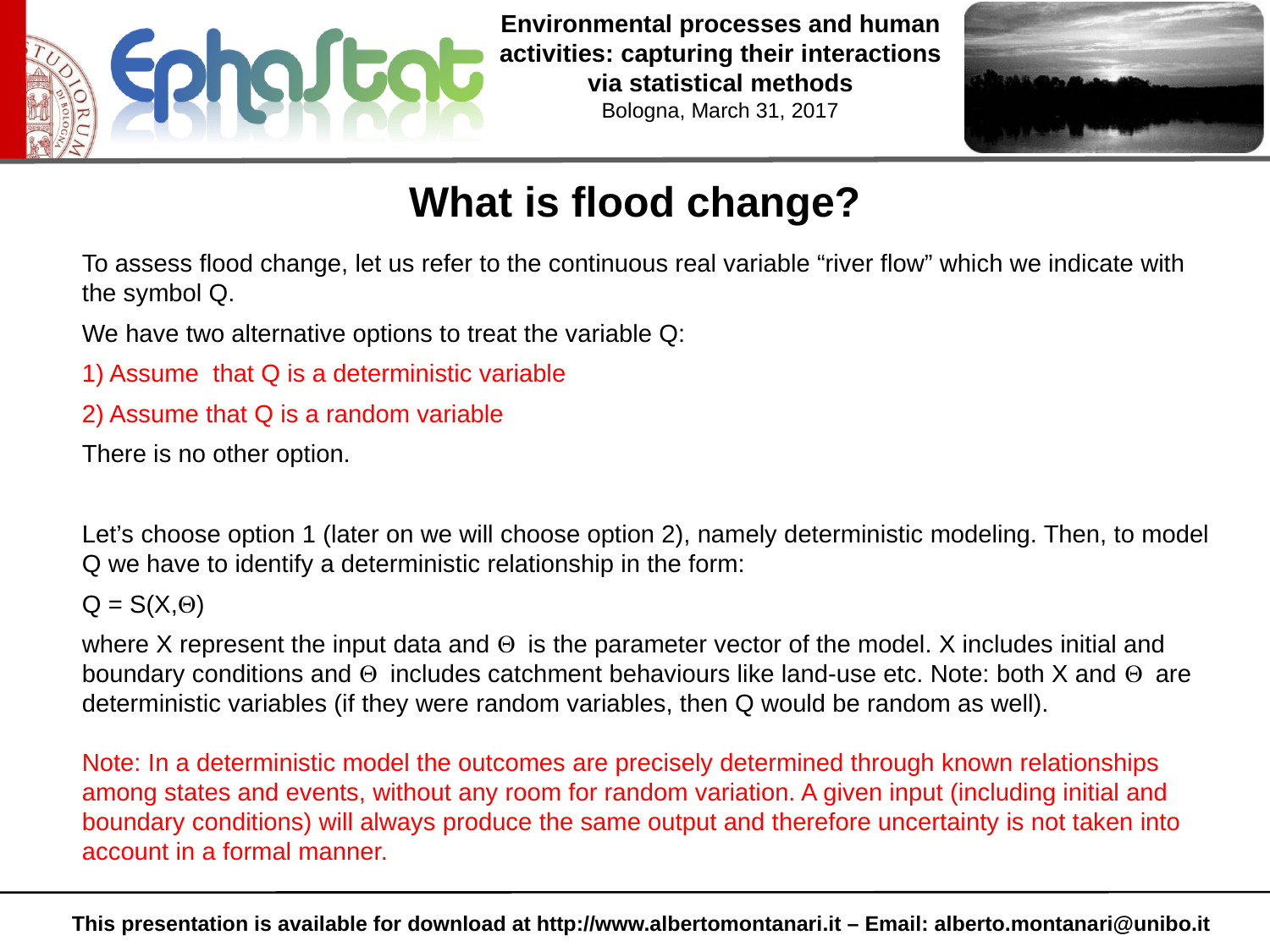

What is flood change?
To assess flood change, let us refer to the continuous real variable “river flow” which we indicate with the symbol Q.
We have two alternative options to treat the variable Q:
1) Assume  that Q is a deterministic variable
2) Assume that Q is a random variable
There is no other option.

Let’s choose option 1 (later on we will choose option 2), namely deterministic modeling. Then, to model Q we have to identify a deterministic relationship in the form:
Q = S(X,Θ)
where X represent the input data and Θ is the parameter vector of the model. X includes initial and boundary conditions and Θ includes catchment behaviours like land-use etc. Note: both X and Θ are deterministic variables (if they were random variables, then Q would be random as well).
Note: In a deterministic model the outcomes are precisely determined through known relationships among states and events, without any room for random variation. A given input (including initial and boundary conditions) will always produce the same output and therefore uncertainty is not taken into account in a formal manner.